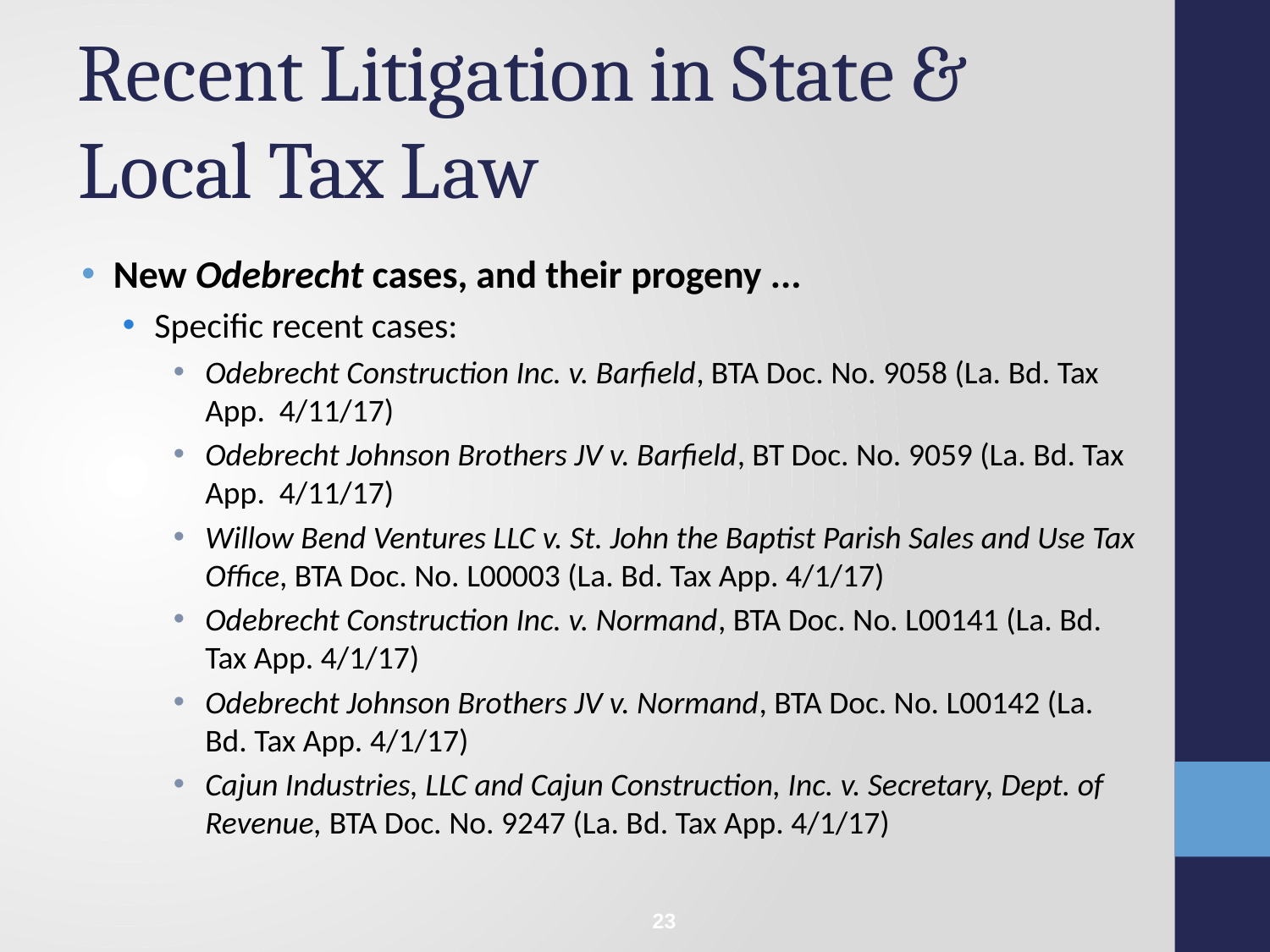

# Recent Litigation in State & Local Tax Law
New Odebrecht cases, and their progeny ...
Specific recent cases:
Odebrecht Construction Inc. v. Barfield, BTA Doc. No. 9058 (La. Bd. Tax App.  4/11/17)
Odebrecht Johnson Brothers JV v. Barfield, BT Doc. No. 9059 (La. Bd. Tax App.  4/11/17)
Willow Bend Ventures LLC v. St. John the Baptist Parish Sales and Use Tax Office, BTA Doc. No. L00003 (La. Bd. Tax App. 4/1/17)
Odebrecht Construction Inc. v. Normand, BTA Doc. No. L00141 (La. Bd. Tax App. 4/1/17)
Odebrecht Johnson Brothers JV v. Normand, BTA Doc. No. L00142 (La. Bd. Tax App. 4/1/17)
Cajun Industries, LLC and Cajun Construction, Inc. v. Secretary, Dept. of Revenue, BTA Doc. No. 9247 (La. Bd. Tax App. 4/1/17)
23